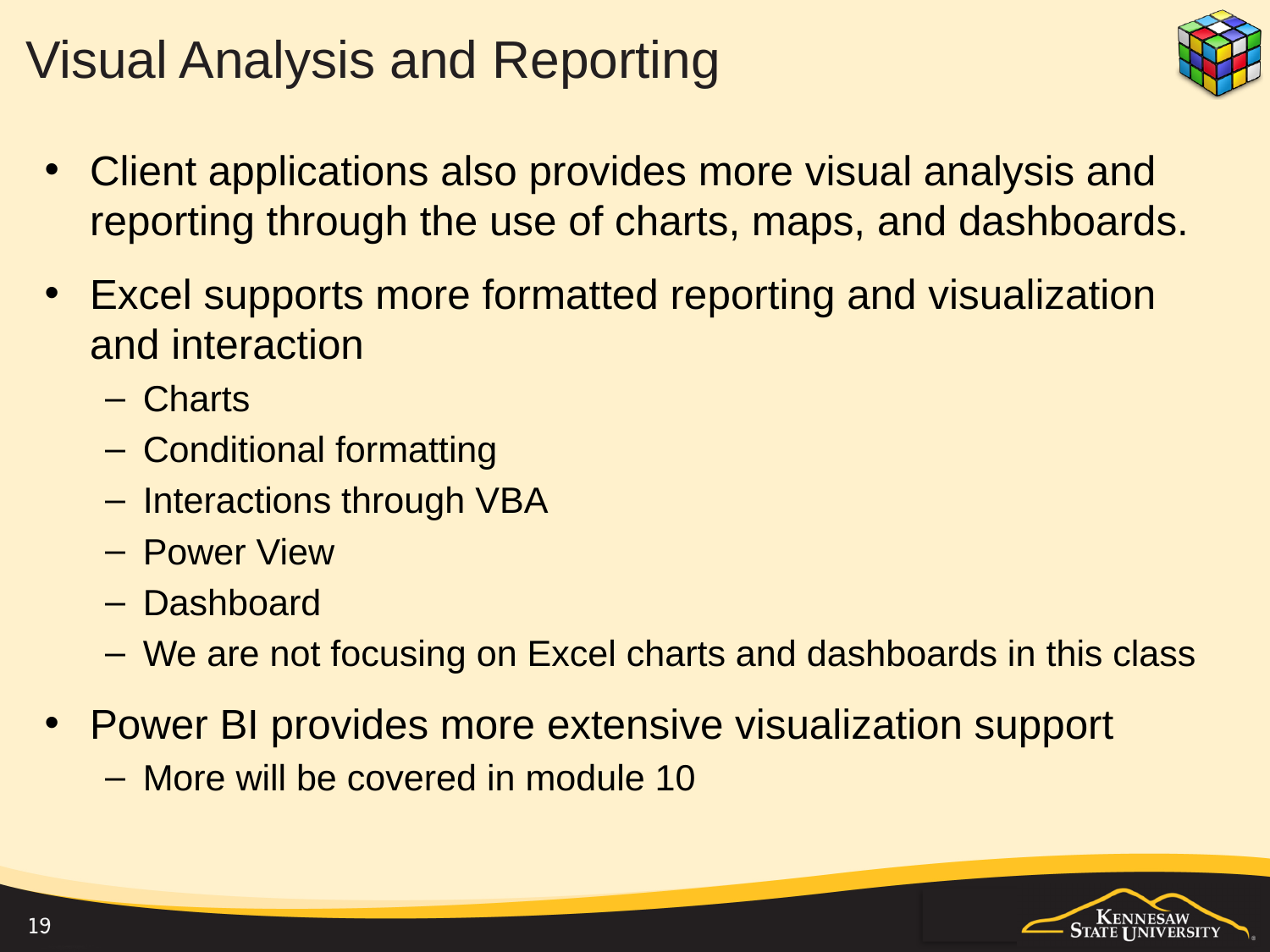

# Visual Analysis and Reporting
Client applications also provides more visual analysis and reporting through the use of charts, maps, and dashboards.
Excel supports more formatted reporting and visualization and interaction
Charts
Conditional formatting
Interactions through VBA
Power View
Dashboard
We are not focusing on Excel charts and dashboards in this class
Power BI provides more extensive visualization support
More will be covered in module 10
19